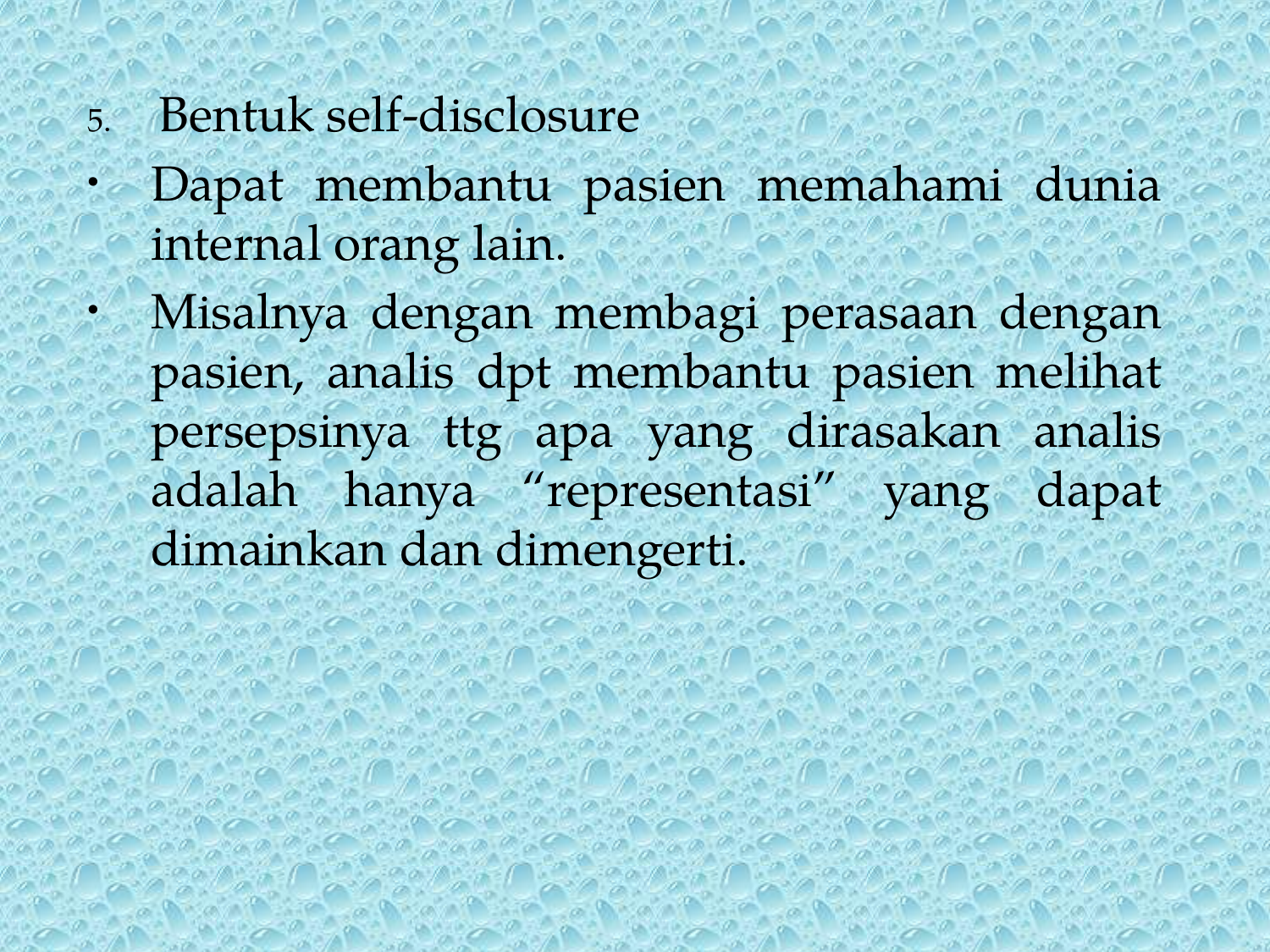

Bentuk self-disclosure
Dapat membantu pasien memahami dunia internal orang lain.
Misalnya dengan membagi perasaan dengan pasien, analis dpt membantu pasien melihat persepsinya ttg apa yang dirasakan analis adalah hanya “representasi” yang dapat dimainkan dan dimengerti.